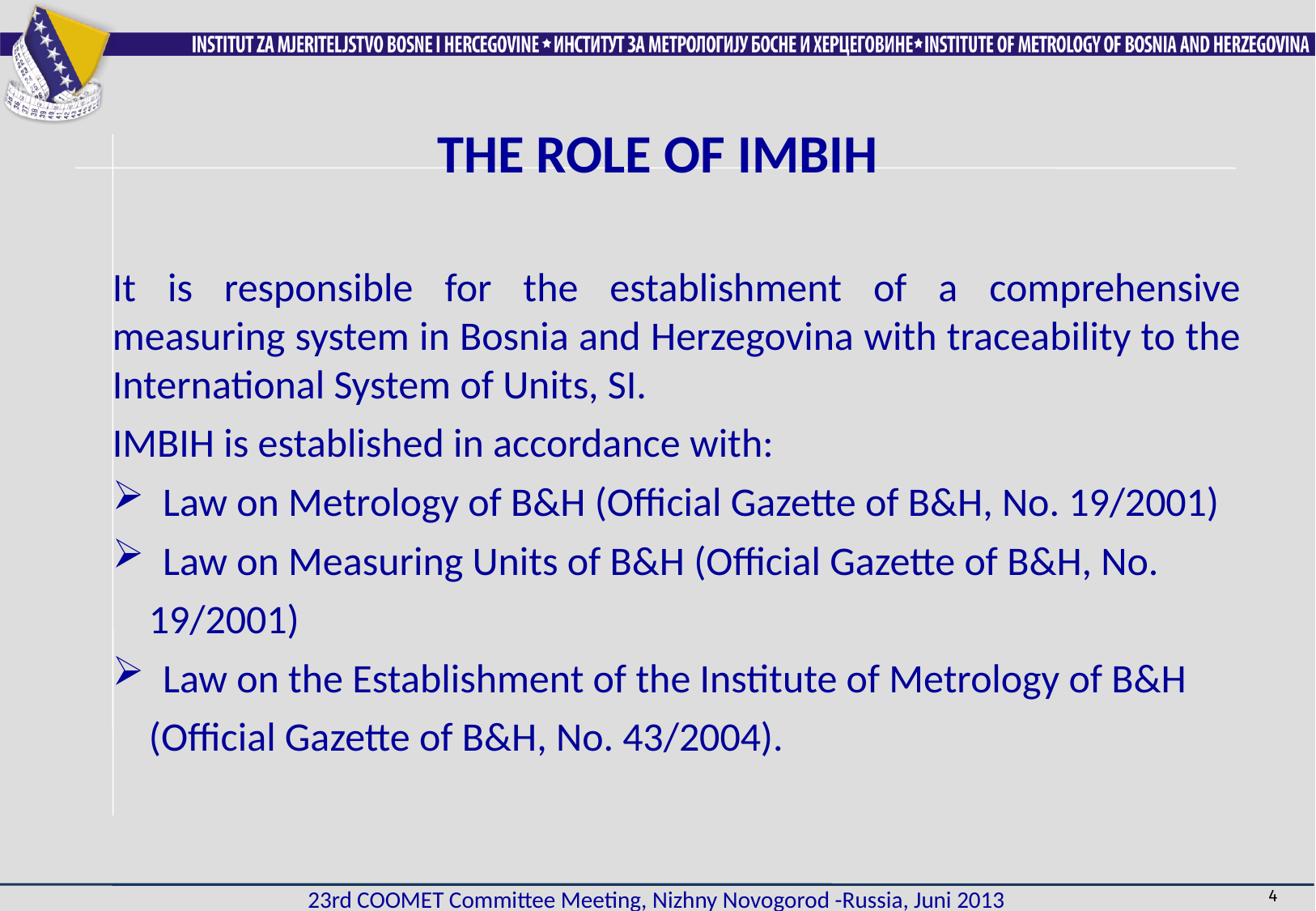

THE ROLE OF IMBIH
It is responsible for the establishment of a comprehensive measuring system in Bosnia and Herzegovina with traceability to the International System of Units, SI.
IMBIH is established in accordance with:
  Law on Metrology of B&H (Official Gazette of B&H, No. 19/2001)
  Law on Measuring Units of B&H (Official Gazette of B&H, No.
    19/2001)
  Law on the Establishment of the Institute of Metrology of B&H
    (Official Gazette of B&H, No. 43/2004).